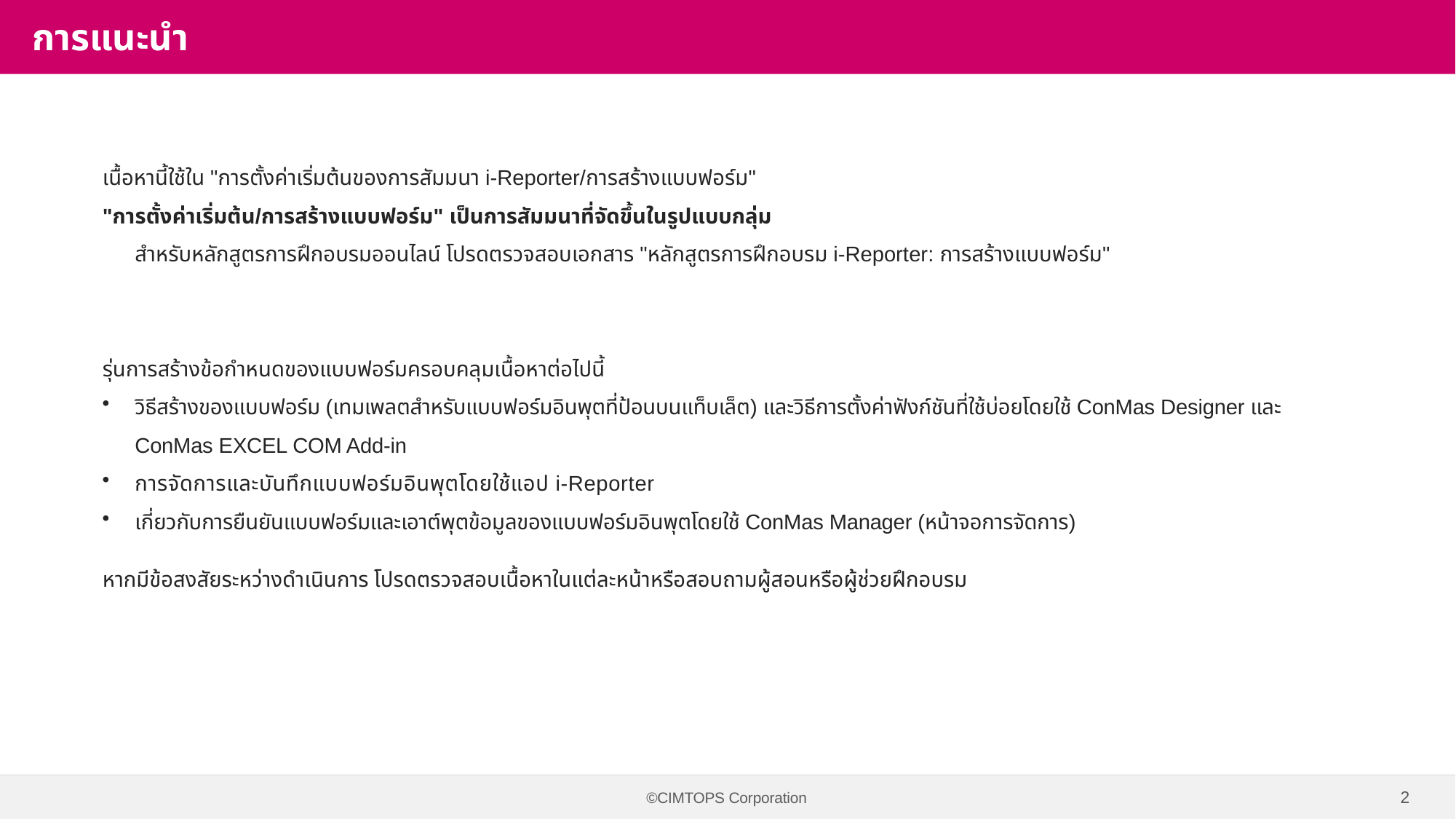

# การแนะนำ
เนื้อหานี้ใช้ใน "การตั้งค่าเริ่มต้นของการสัมมนา i-Reporter/การสร้างแบบฟอร์ม"
"การตั้งค่าเริ่มต้น/การสร้างแบบฟอร์ม" เป็นการสัมมนาที่จัดขึ้นในรูปแบบกลุ่ม
สำหรับหลักสูตรการฝึกอบรมออนไลน์ โปรดตรวจสอบเอกสาร "หลักสูตรการฝึกอบรม i-Reporter: การสร้างแบบฟอร์ม"
รุ่นการสร้างข้อกำหนดของแบบฟอร์มครอบคลุมเนื้อหาต่อไปนี้
วิธีสร้างของแบบฟอร์ม (เทมเพลตสำหรับแบบฟอร์มอินพุตที่ป้อนบนแท็บเล็ต) และวิธีการตั้งค่าฟังก์ชันที่ใช้บ่อยโดยใช้ ConMas Designer และ ConMas EXCEL COM Add-in
การจัดการและบันทึกแบบฟอร์มอินพุตโดยใช้แอป i-Reporter
เกี่ยวกับการยืนยันแบบฟอร์มและเอาต์พุตข้อมูลของแบบฟอร์มอินพุตโดยใช้ ConMas Manager (หน้าจอการจัดการ)

หากมีข้อสงสัยระหว่างดำเนินการ โปรดตรวจสอบเนื้อหาในแต่ละหน้าหรือสอบถามผู้สอนหรือผู้ช่วยฝึกอบรม

2
©CIMTOPS Corporation